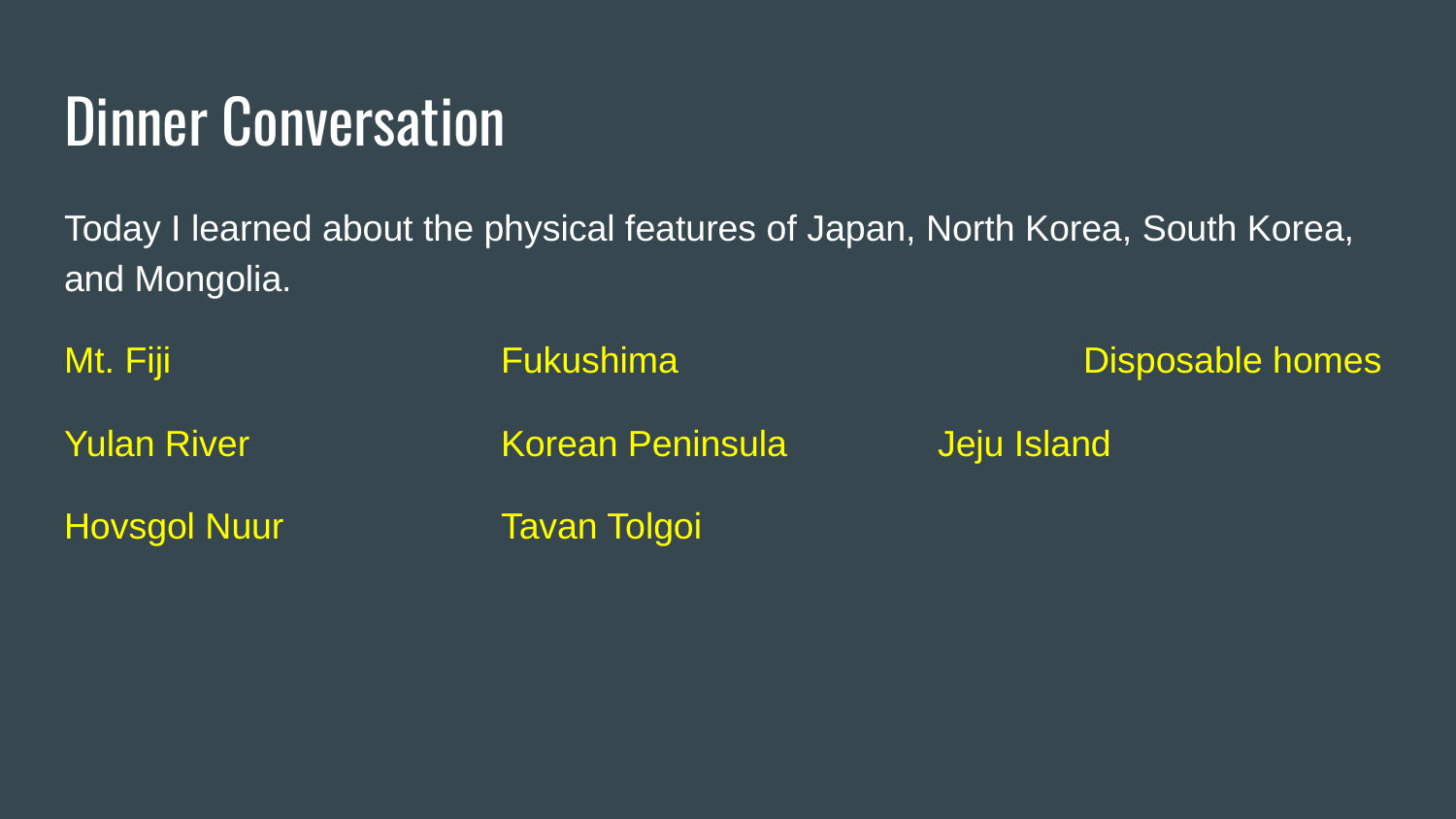

# Dinner Conversation
Today I learned about the physical features of Japan, North Korea, South Korea, and Mongolia.
Mt. Fiji			Fukushima			Disposable homes
Yulan River		Korean Peninsula		Jeju Island
Hovsgol Nuur		Tavan Tolgoi